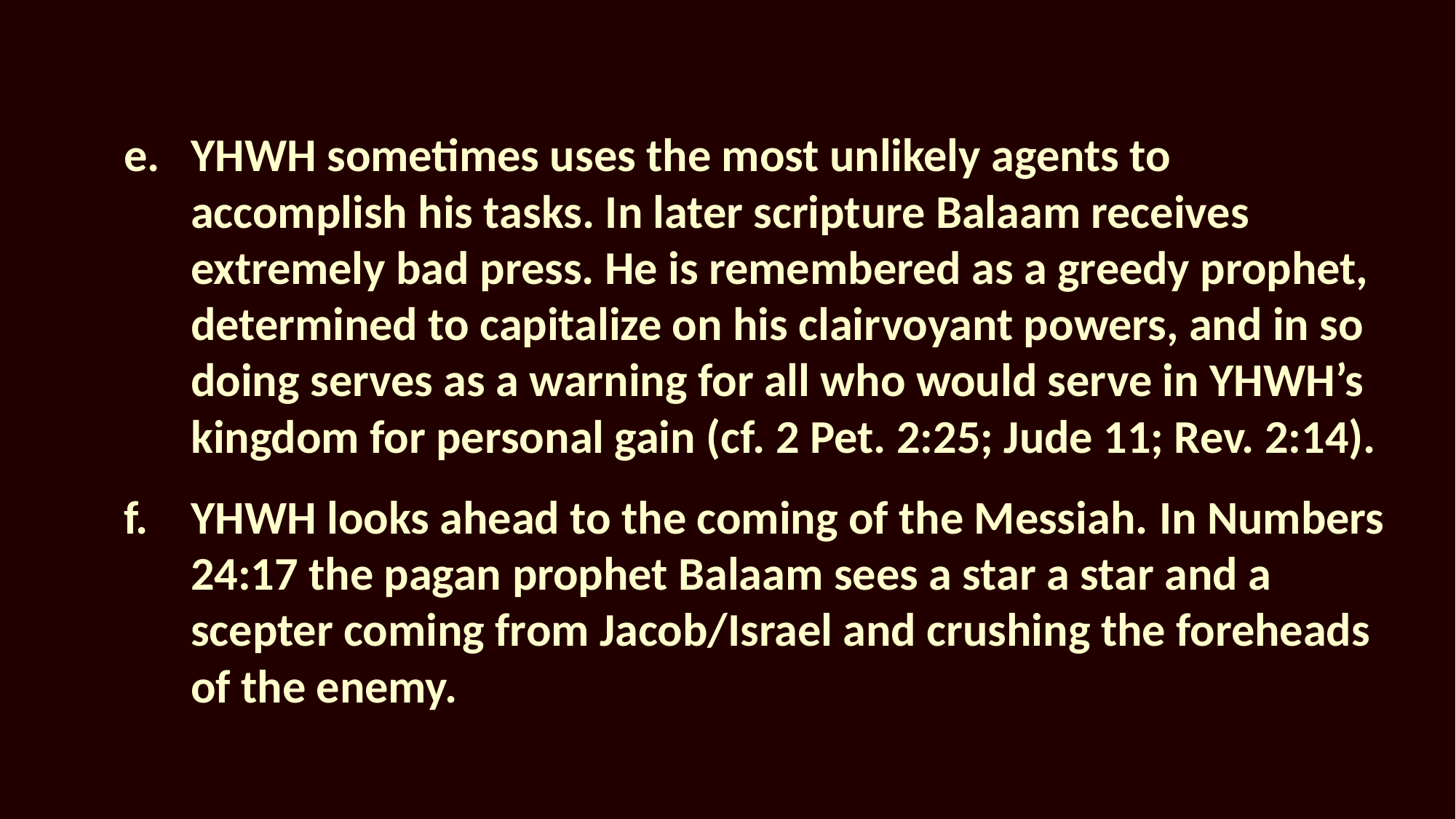

YHWH sometimes uses the most unlikely agents to accomplish his tasks. In later scripture Balaam receives extremely bad press. He is remembered as a greedy prophet, determined to capitalize on his clairvoyant powers, and in so doing serves as a warning for all who would serve in YHWH’s kingdom for personal gain (cf. 2 Pet. 2:25; Jude 11; Rev. 2:14).
YHWH looks ahead to the coming of the Messiah. In Numbers 24:17 the pagan prophet Balaam sees a star a star and a scepter coming from Jacob/Israel and crushing the foreheads of the enemy.